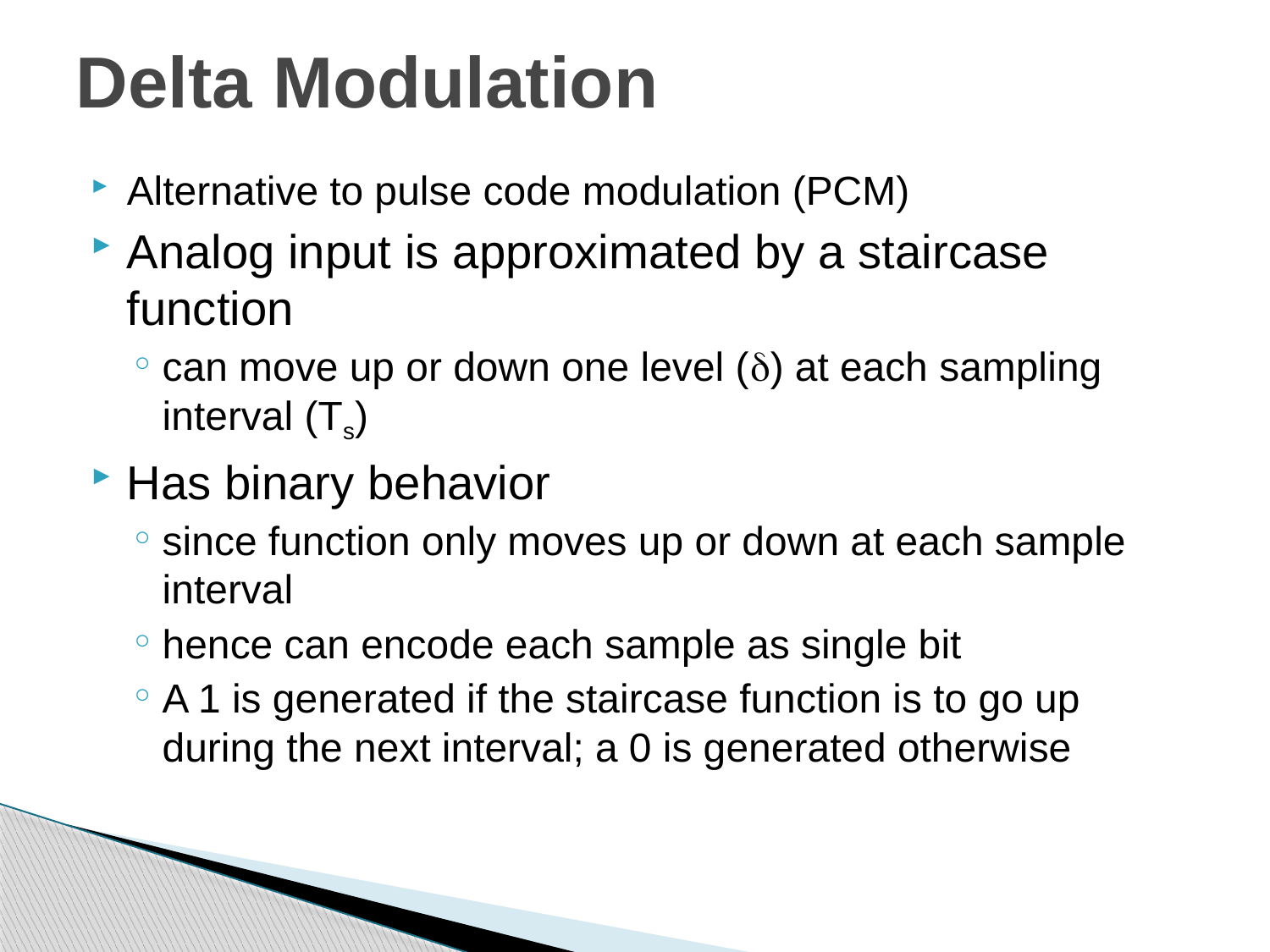

# Delta Modulation
Alternative to pulse code modulation (PCM)
Analog input is approximated by a staircase function
can move up or down one level (δ) at each sampling interval (Ts)
Has binary behavior
since function only moves up or down at each sample interval
hence can encode each sample as single bit
A 1 is generated if the staircase function is to go up during the next interval; a 0 is generated otherwise